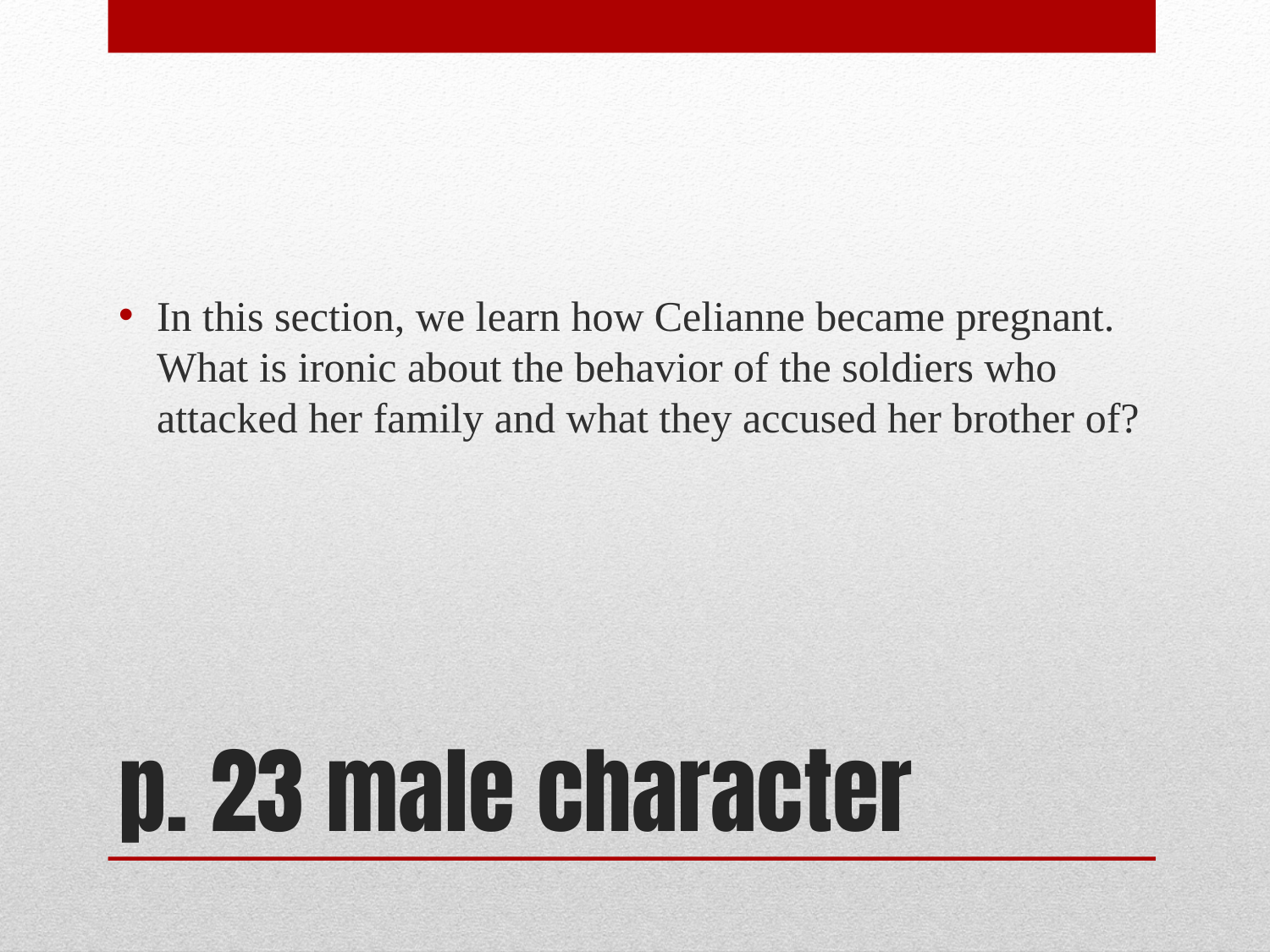

In this section, we learn how Celianne became pregnant. What is ironic about the behavior of the soldiers who attacked her family and what they accused her brother of?
# p. 23 male character